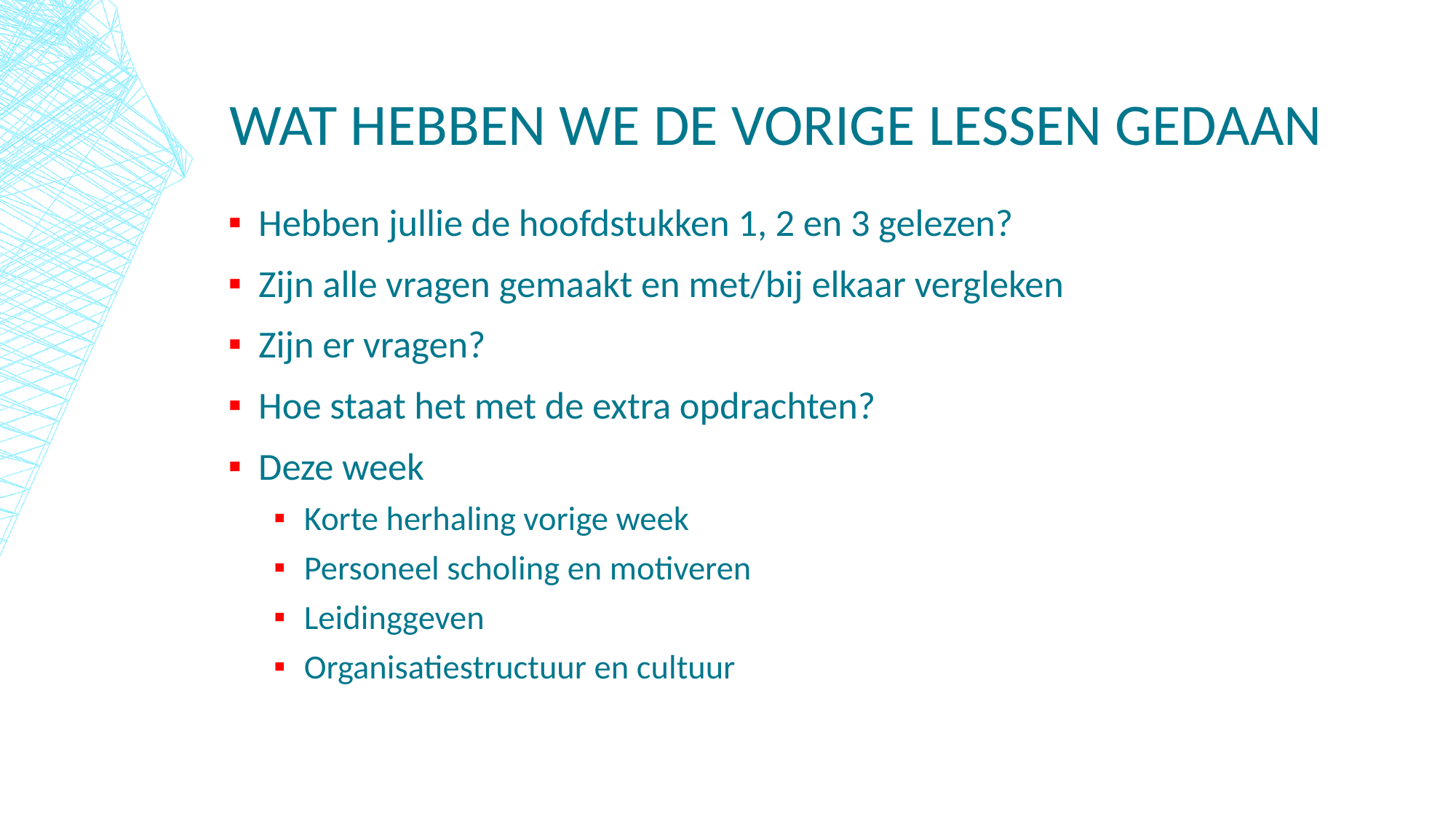

# Wat hebben we de vorige lessen gedaan
Hebben jullie de hoofdstukken 1, 2 en 3 gelezen?
Zijn alle vragen gemaakt en met/bij elkaar vergleken
Zijn er vragen?
Hoe staat het met de extra opdrachten?
Deze week
Korte herhaling vorige week
Personeel scholing en motiveren
Leidinggeven
Organisatiestructuur en cultuur